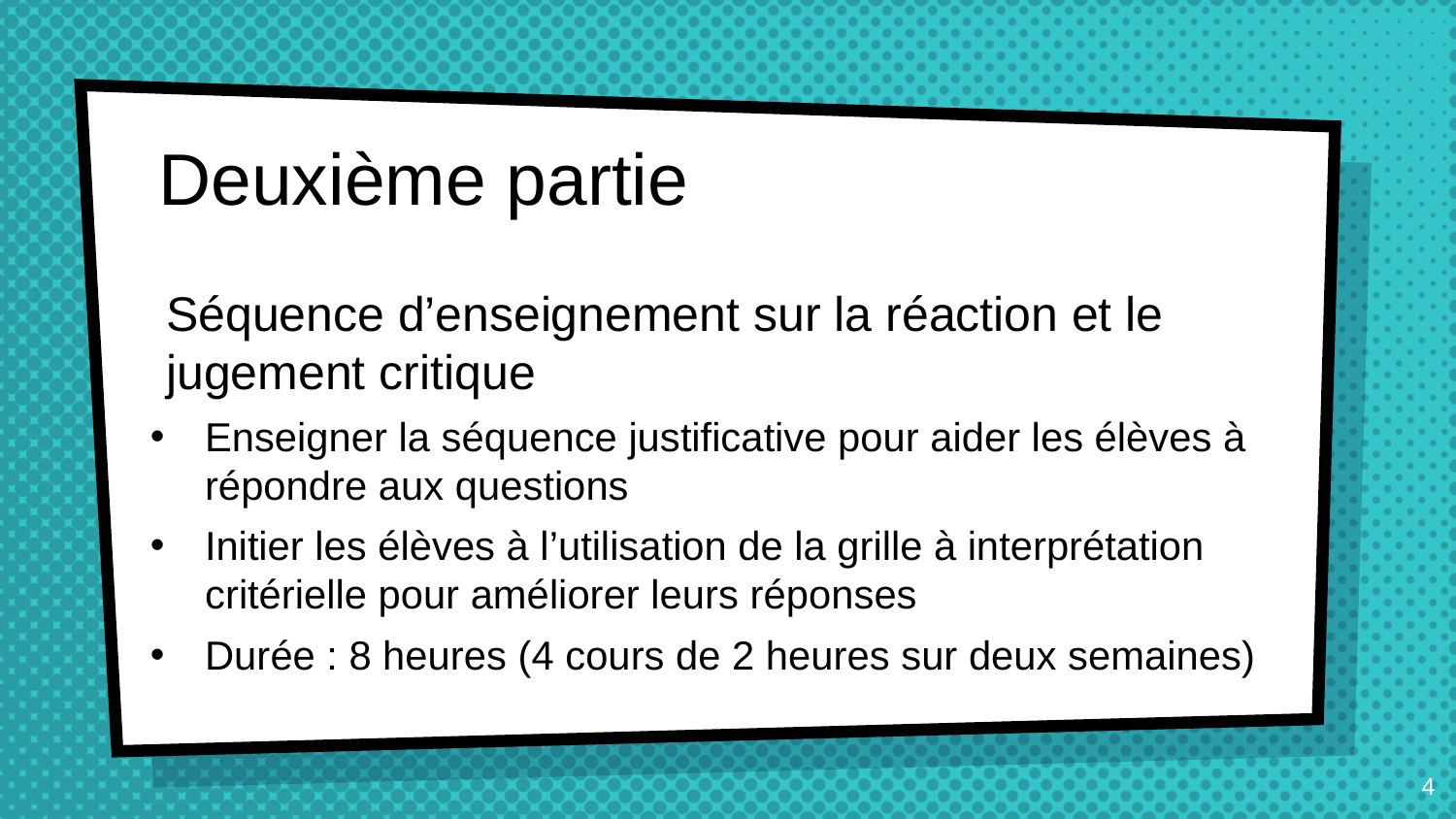

Deuxième partie
Séquence d’enseignement sur la réaction et le jugement critique
Enseigner la séquence justificative pour aider les élèves à répondre aux questions
Initier les élèves à l’utilisation de la grille à interprétation critérielle pour améliorer leurs réponses
Durée : 8 heures (4 cours de 2 heures sur deux semaines)
4